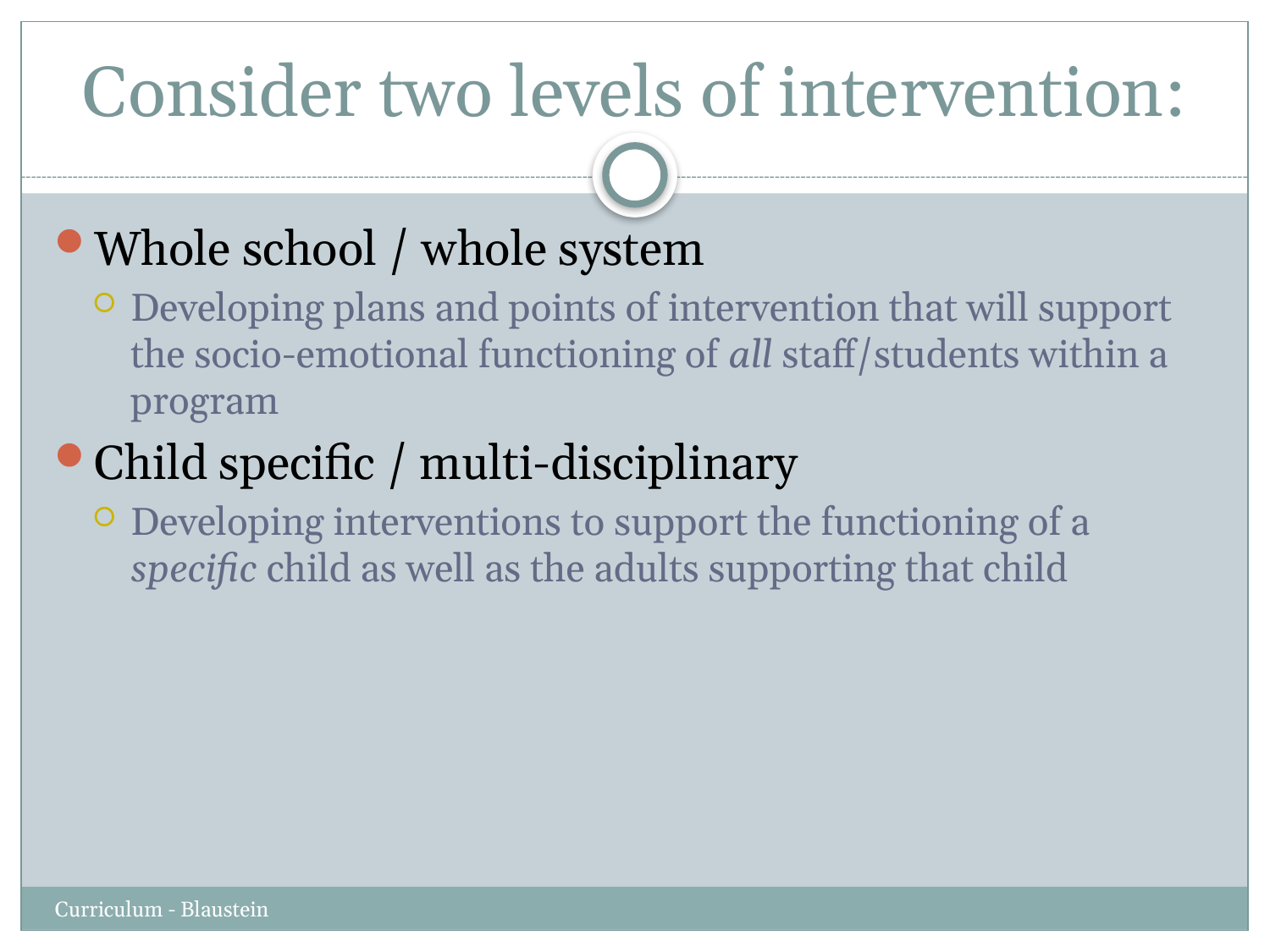

# Consider two levels of intervention:
Whole school / whole system
Developing plans and points of intervention that will support the socio-emotional functioning of all staff/students within a program
Child specific / multi-disciplinary
Developing interventions to support the functioning of a specific child as well as the adults supporting that child
Curriculum - Blaustein